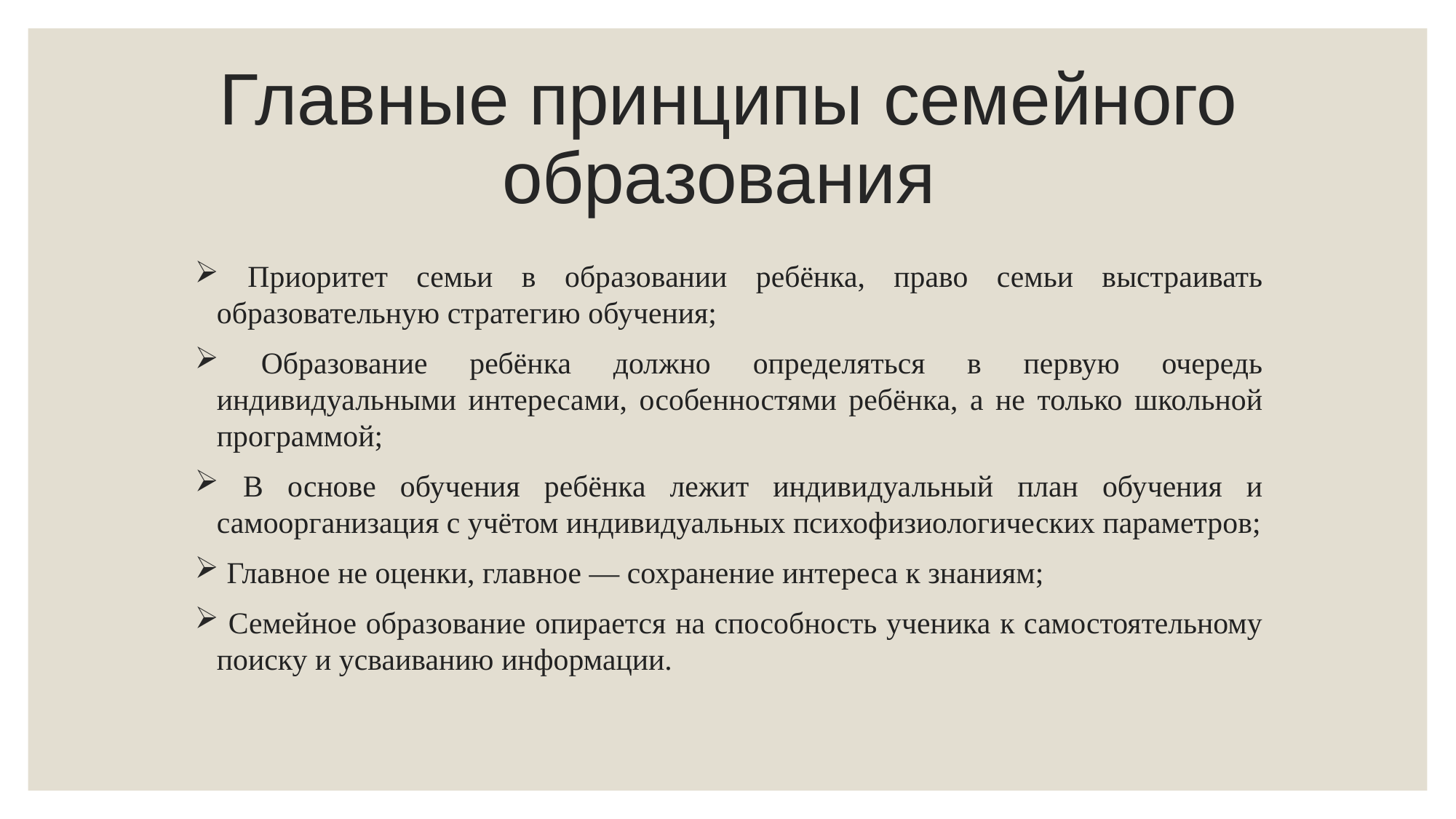

# Главные принципы семейного образования
 Приоритет семьи в образовании ребёнка, право семьи выстраивать образовательную стратегию обучения;
 Образование ребёнка должно определяться в первую очередь индивидуальными интересами, особенностями ребёнка, а не только школьной программой;
 В основе обучения ребёнка лежит индивидуальный план обучения и самоорганизация с учётом индивидуальных психофизиологических параметров;
 Главное не оценки, главное — сохранение интереса к знаниям;
 Семейное образование опирается на способность ученика к самостоятельному поиску и усваиванию информации.